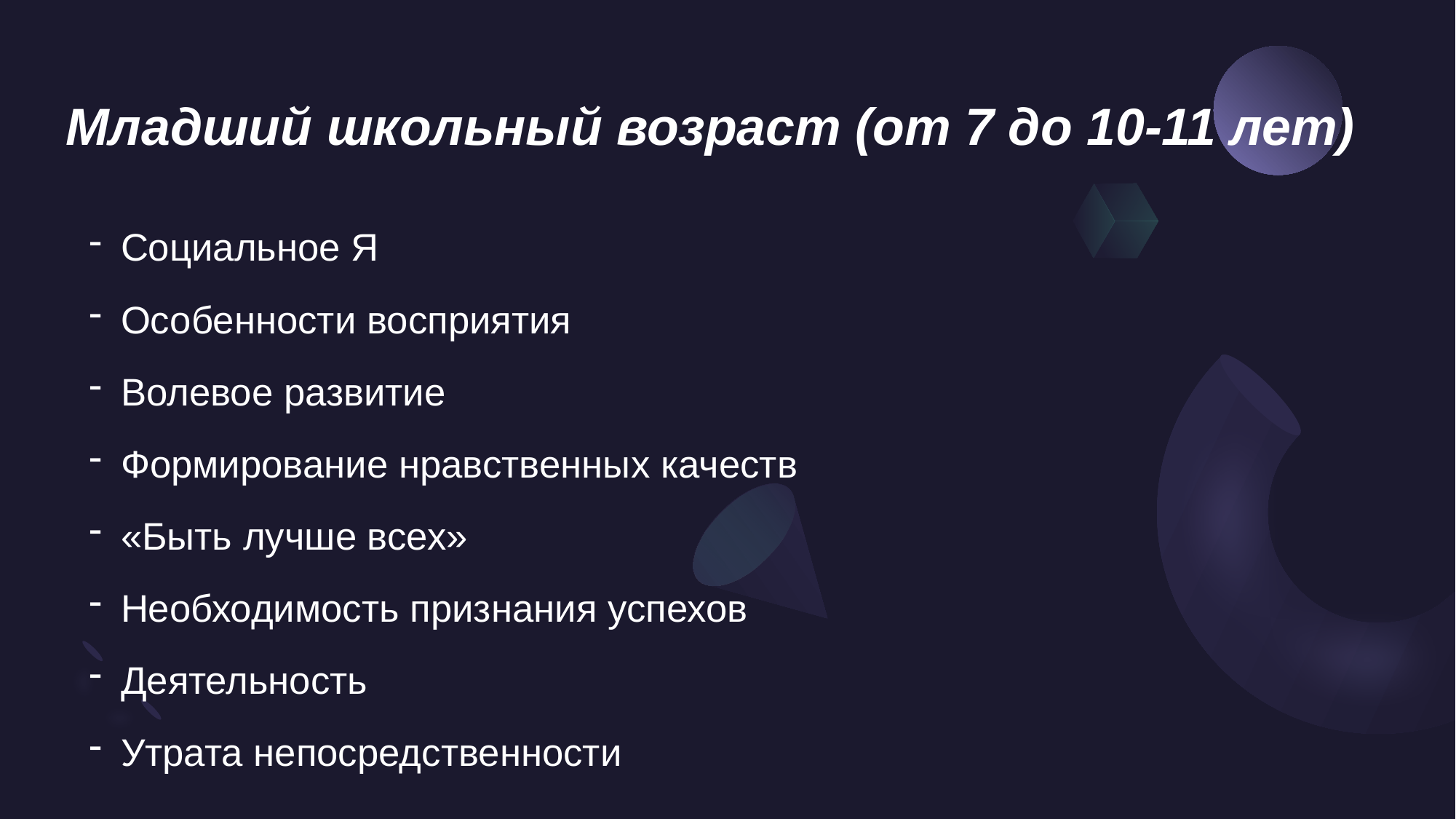

# Младший школьный возраст (от 7 до 10-11 лет)
Социальное Я
Особенности восприятия
Волевое развитие
Формирование нравственных качеств
«Быть лучше всех»
Необходимость признания успехов
Деятельность
Утрата непосредственности